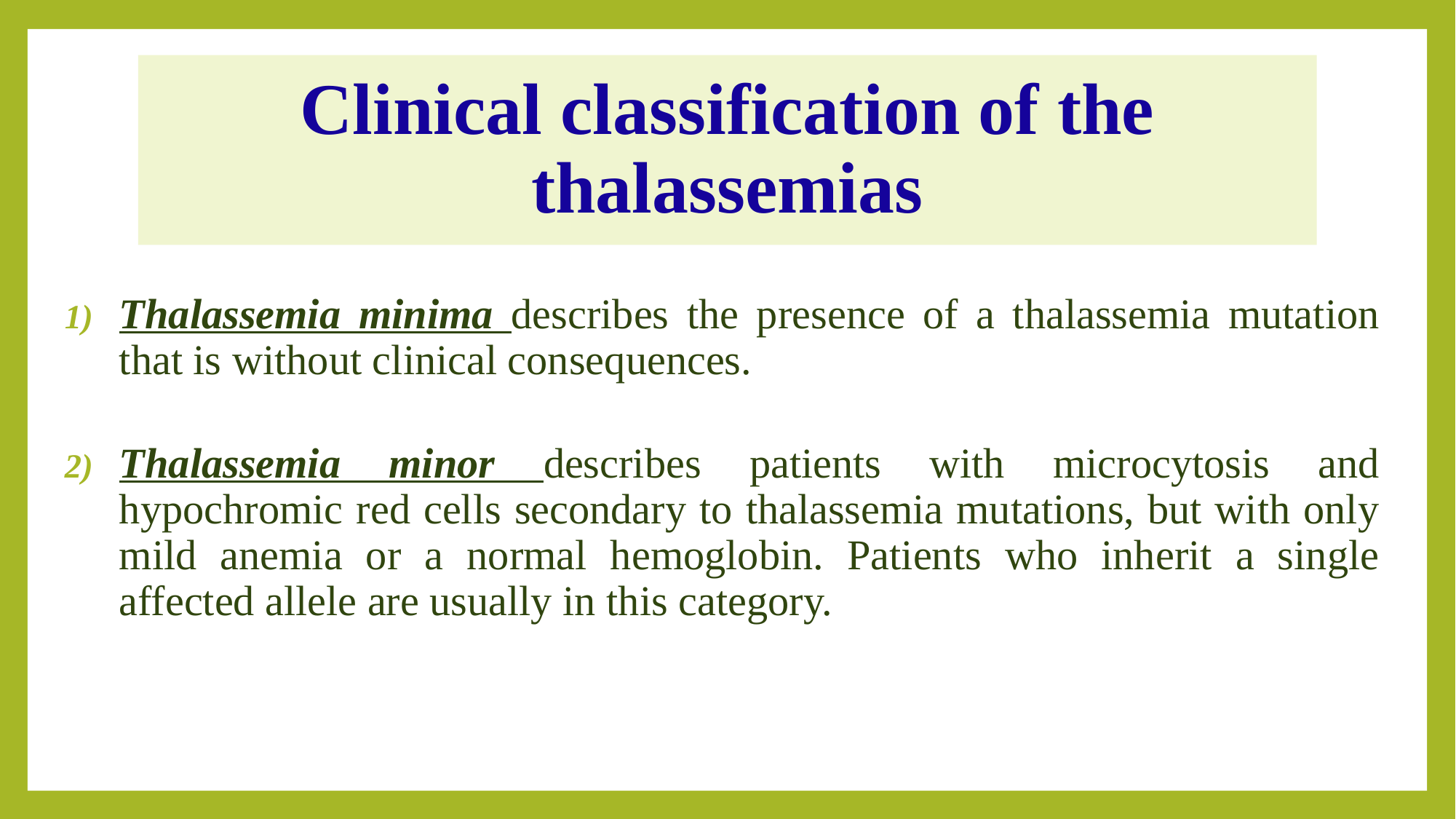

# Clinical classification of the thalassemias
Thalassemia minima describes the presence of a thalassemia mutation that is without clinical consequences.

Thalassemia minor describes patients with microcytosis and hypochromic red cells secondary to thalassemia mutations, but with only mild anemia or a normal hemoglobin. Patients who inherit a single affected allele are usually in this category.